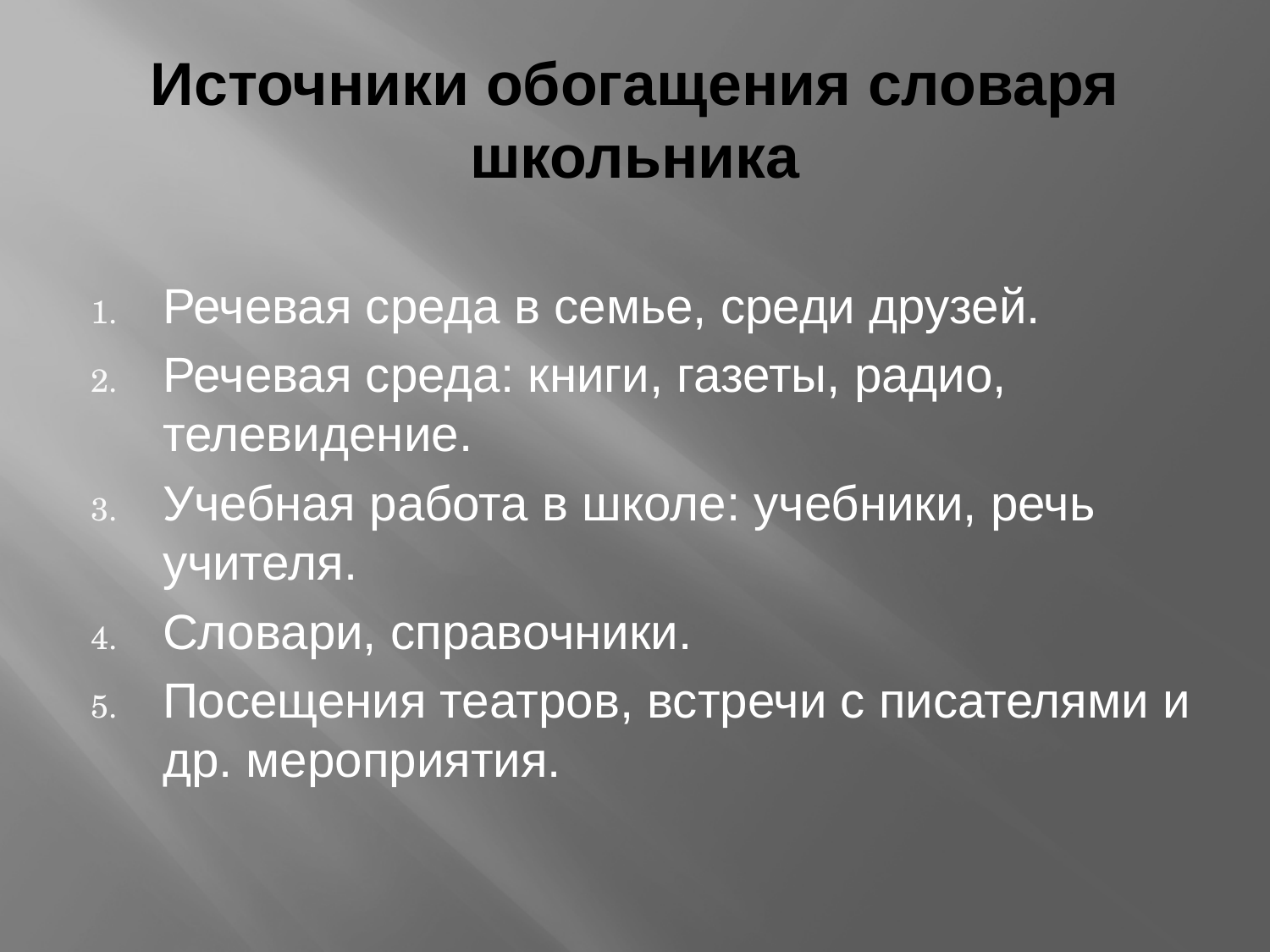

# Источники обогащения словаря школьника
Речевая среда в семье, среди друзей.
Речевая среда: книги, газеты, радио, телевидение.
Учебная работа в школе: учебники, речь учителя.
Словари, справочники.
Посещения театров, встречи с писателями и др. мероприятия.